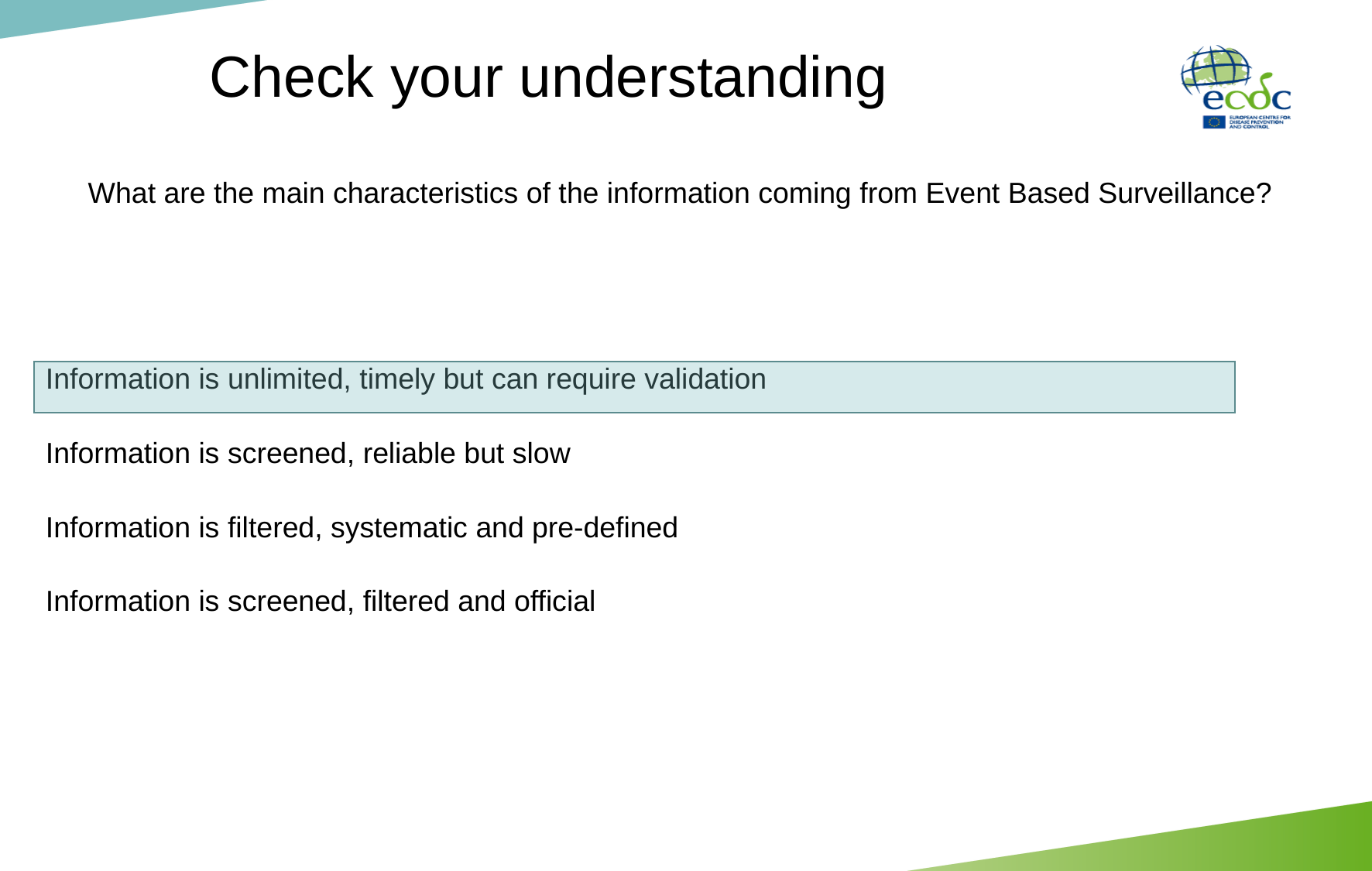

Check your understanding
What are the main characteristics of the information coming from Event Based Surveillance?

Information is unlimited, timely but can require validation

Information is screened, reliable but slow

Information is filtered, systematic and pre-defined

Information is screened, filtered and official